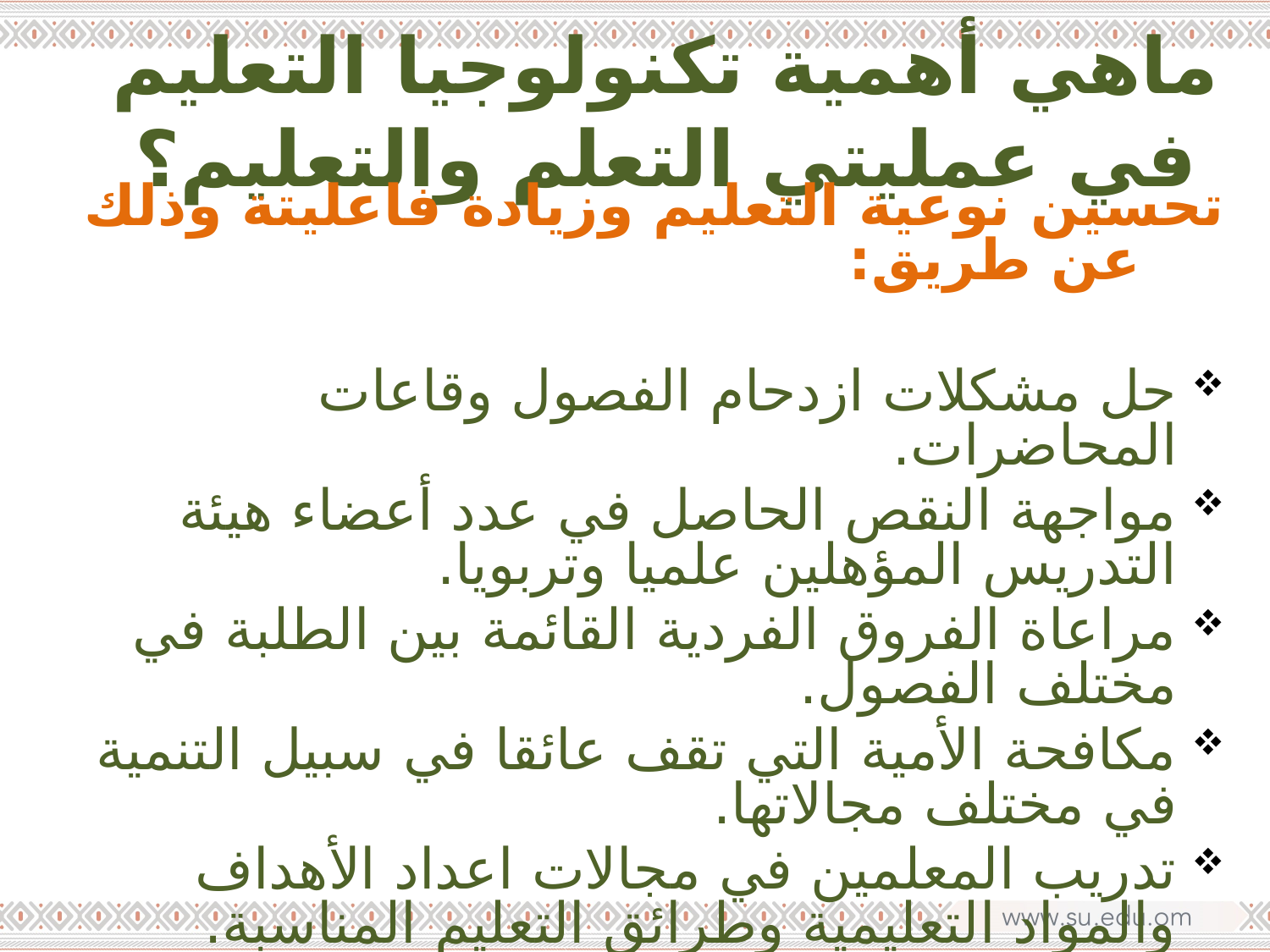

ماهي أهمية تكنولوجيا التعليم في عمليتي التعلم والتعليم؟
تحسين نوعية التعليم وزيادة فاعليتة وذلك عن طريق:

حل مشكلات ازدحام الفصول وقاعات المحاضرات.
مواجهة النقص الحاصل في عدد أعضاء هيئة التدريس المؤهلين علميا وتربويا.
مراعاة الفروق الفردية القائمة بين الطلبة في مختلف الفصول.
مكافحة الأمية التي تقف عائقا في سبيل التنمية في مختلف مجالاتها.
تدريب المعلمين في مجالات اعداد الأهداف والمواد التعليمية وطرائق التعليم المناسبة.
مواكبة النظرة التربوية الحديثة التي تعتبر المتعلم محور العملية التعليمية وتسعى الى تنميته من مختلف جوانبه المعرفية والوجدانية والخلقية والاجتماعية.